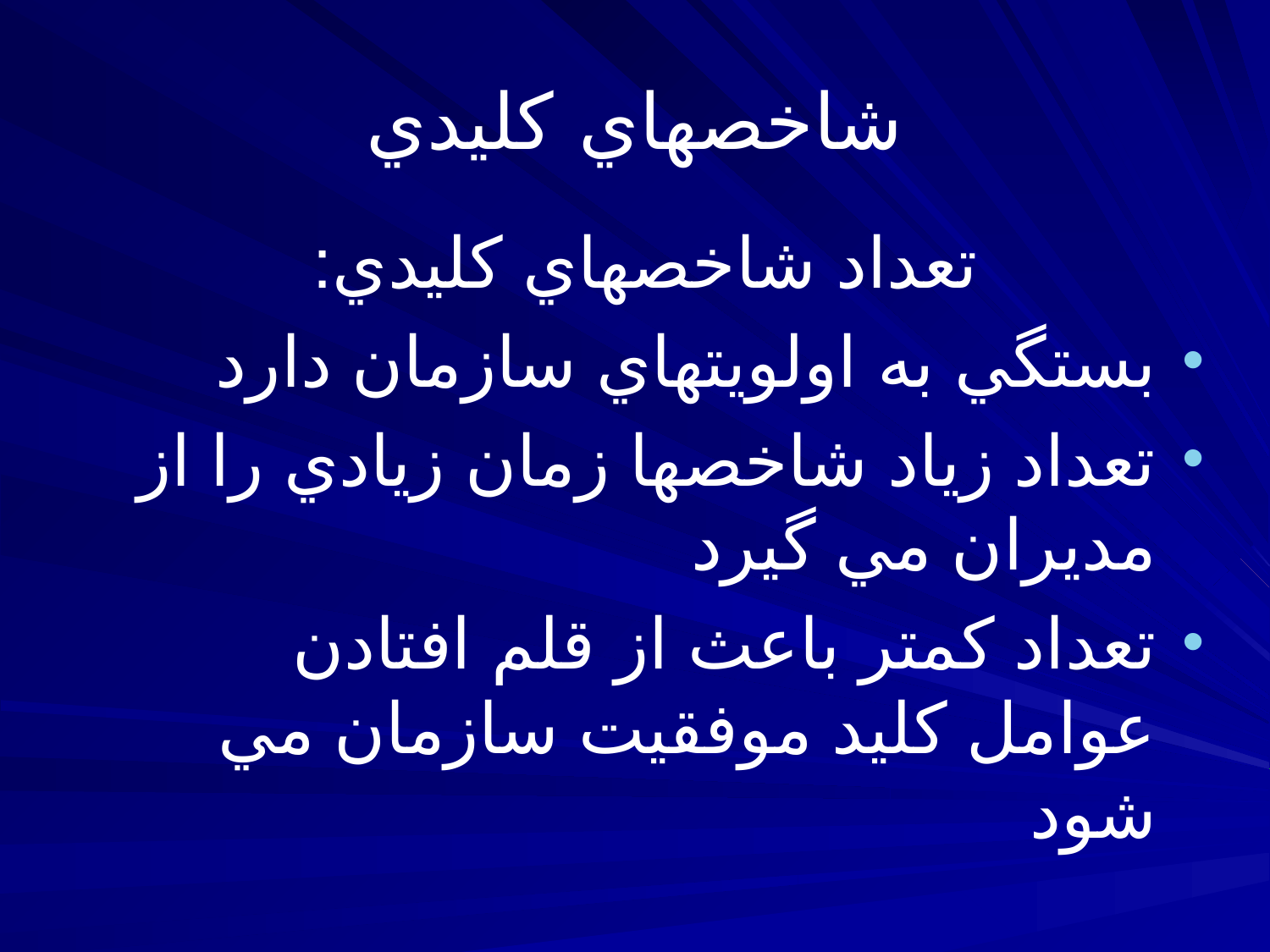

# شاخصهاي کليدي
تعداد شاخصهاي کليدي:
بستگي به اولويتهاي سازمان دارد
تعداد زياد شاخصها زمان زيادي را از مديران مي گيرد
تعداد کمتر باعث از قلم افتادن عوامل کليد موفقيت سازمان مي شود